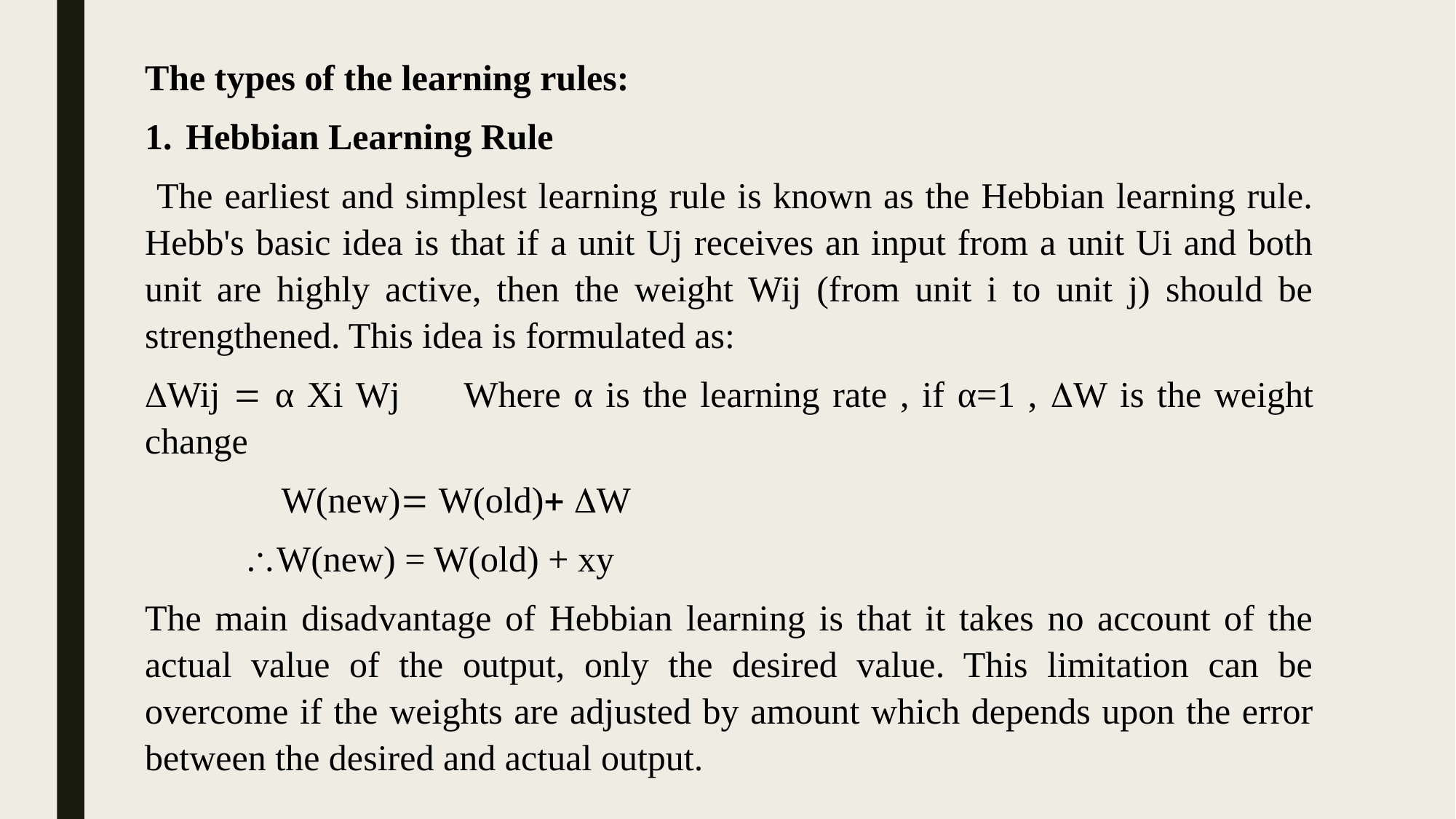

The types of the learning rules:
Hebbian Learning Rule
 The earliest and simplest learning rule is known as the Hebbian learning rule. Hebb's basic idea is that if a unit Uj receives an input from a unit Ui and both unit are highly active, then the weight Wij (from unit i to unit j) should be strengthened. This idea is formulated as:
ΔWij = α Xi Wj     Where α is the learning rate , if α=1 , ΔW is the weight change
               W(new)= W(old)+ ΔW
           ∴W(new) = W(old) + xy
The main disadvantage of Hebbian learning is that it takes no account of the actual value of the output, only the desired value. This limitation can be overcome if the weights are adjusted by amount which depends upon the error between the desired and actual output.